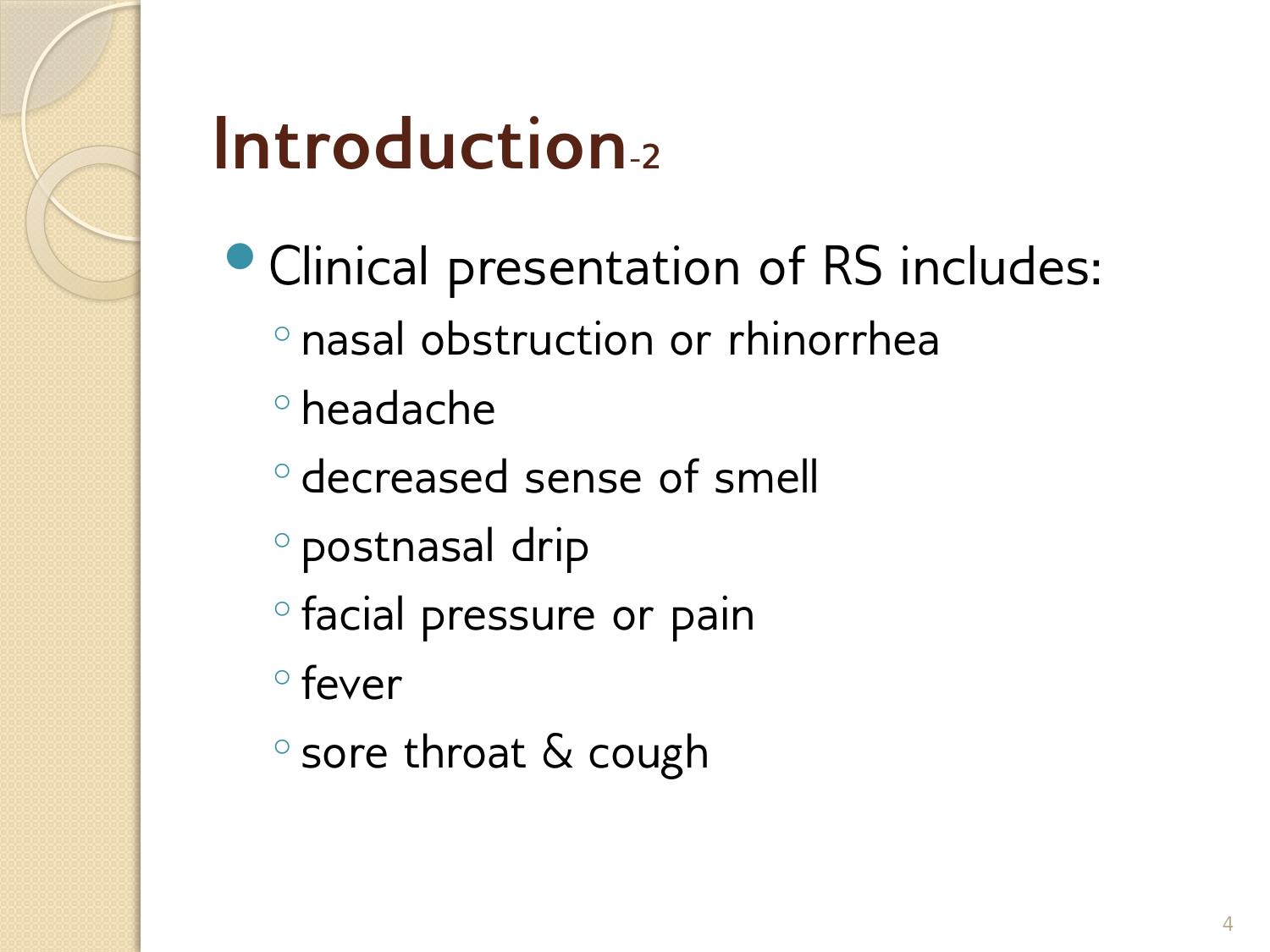

# Introduction-2
Clinical presentation of RS includes:
nasal obstruction or rhinorrhea
headache
decreased sense of smell
postnasal drip
facial pressure or pain
fever
sore throat & cough

4